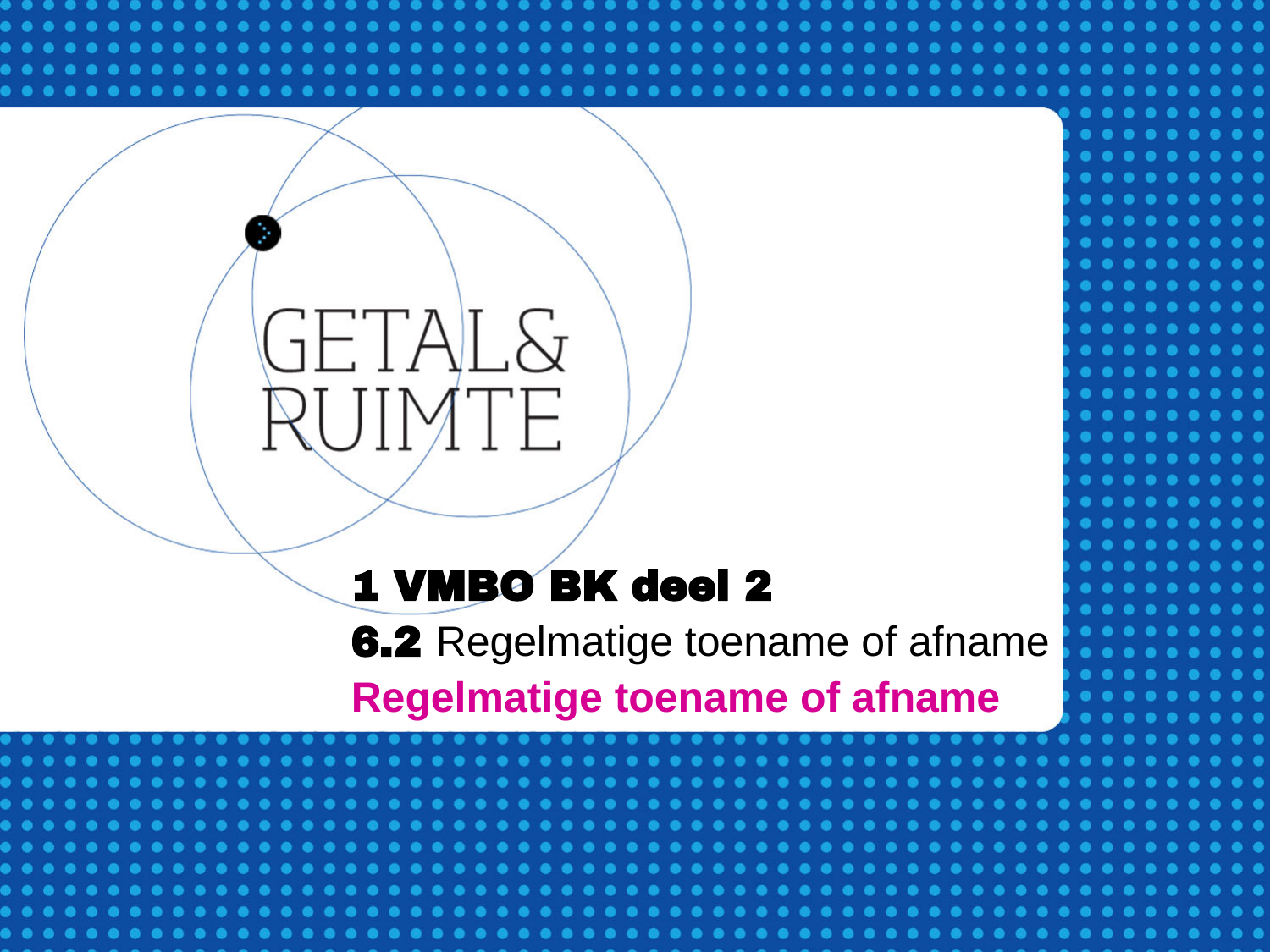

1 VMBO BK deel 2
6.2 Regelmatige toename of afname
Regelmatige toename of afname